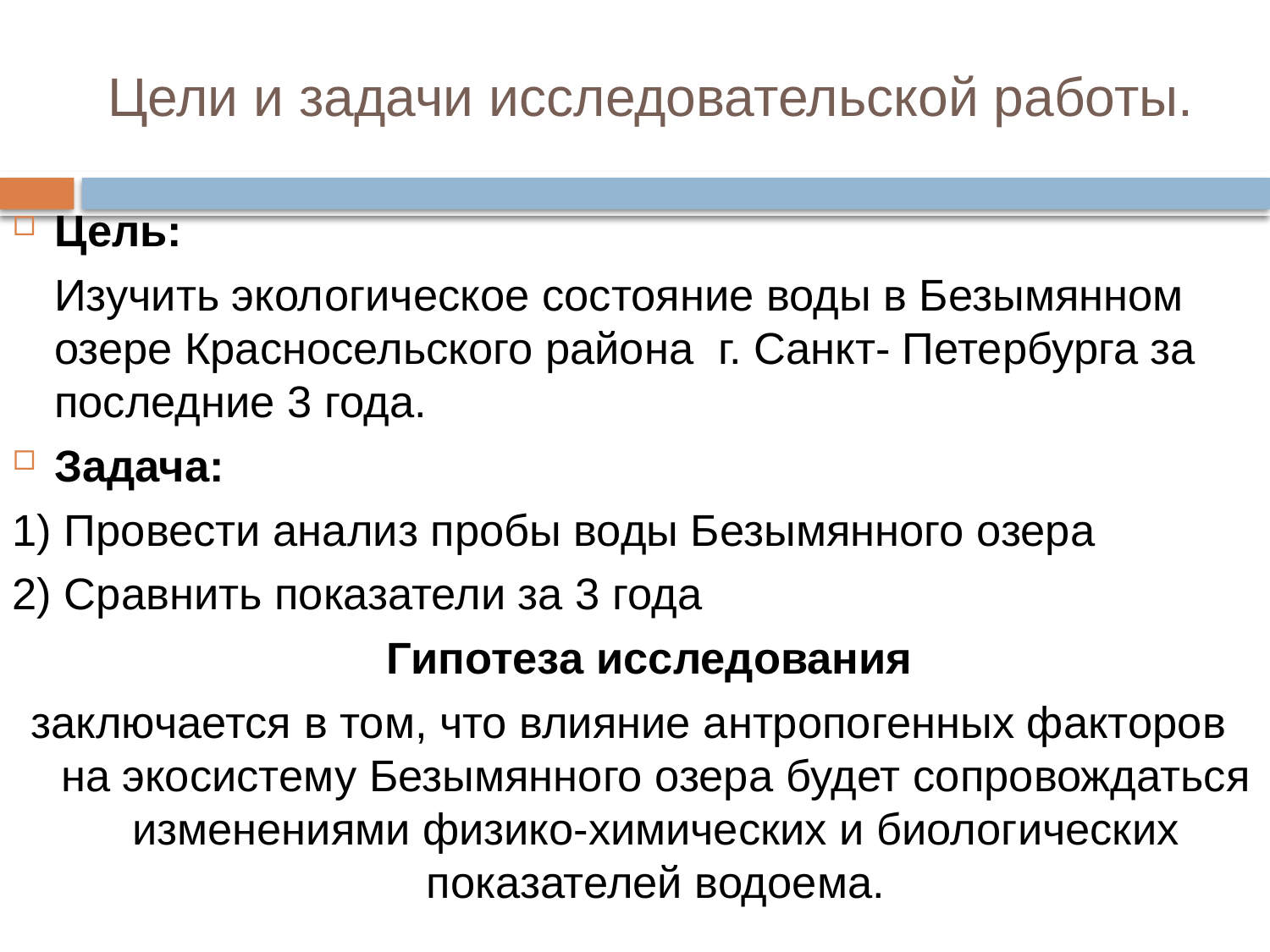

# Цели и задачи исследовательской работы.
Цель:
	Изучить экологическое состояние воды в Безымянном озере Красносельского района  г. Санкт- Петербурга за последние 3 года.
Задача:
1) Провести анализ пробы воды Безымянного озера
2) Сравнить показатели за 3 года
	Гипотеза исследования
 заключается в том, что влияние антропогенных факторов   на экосистему Безымянного озера будет сопровождаться изменениями физико-химических и биологических показателей водоема.